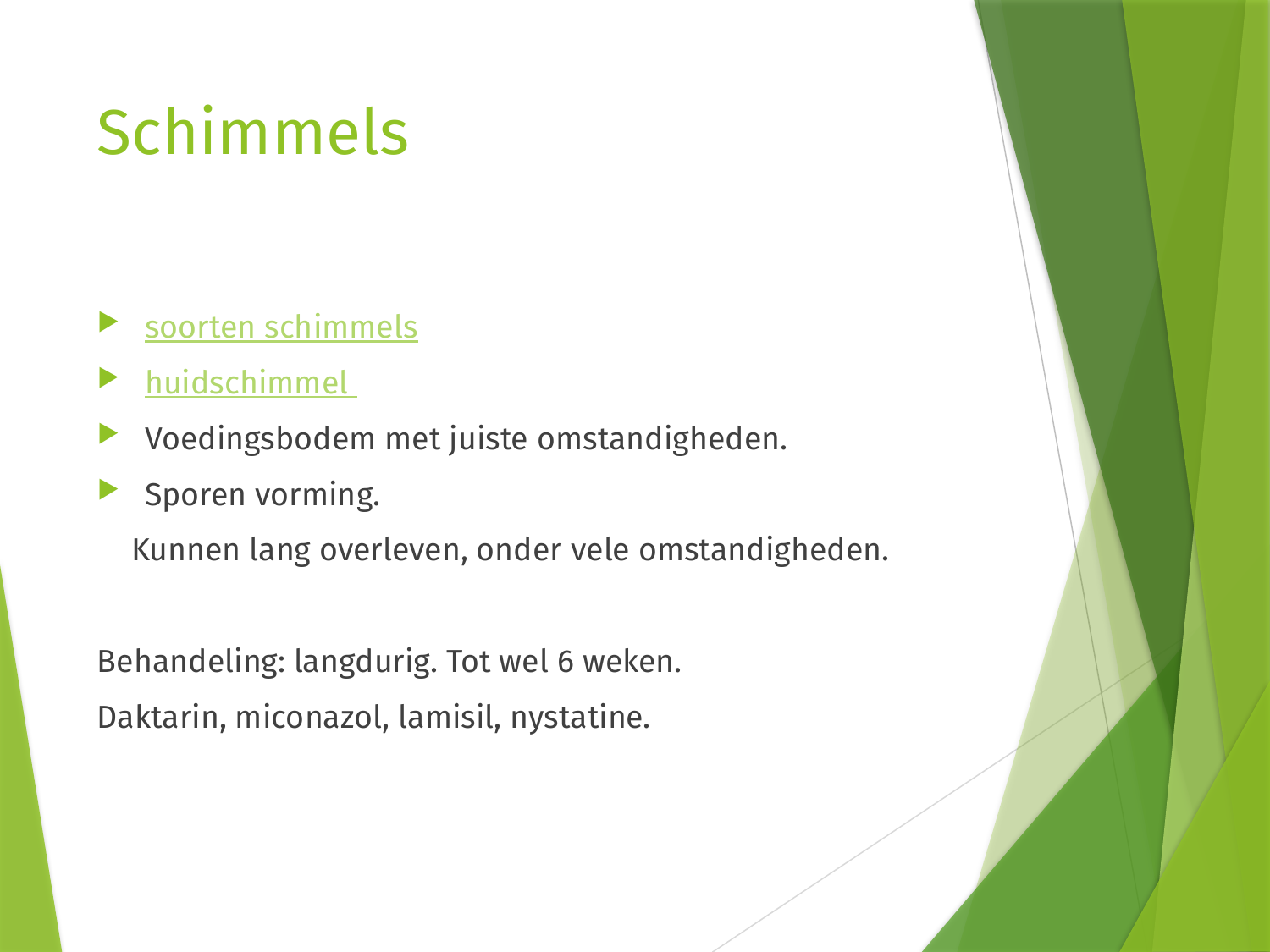

# Schimmels
soorten schimmels
huidschimmel
Voedingsbodem met juiste omstandigheden.
Sporen vorming.
    Kunnen lang overleven, onder vele omstandigheden.

Behandeling: langdurig. Tot wel 6 weken.
Daktarin, miconazol, lamisil, nystatine.